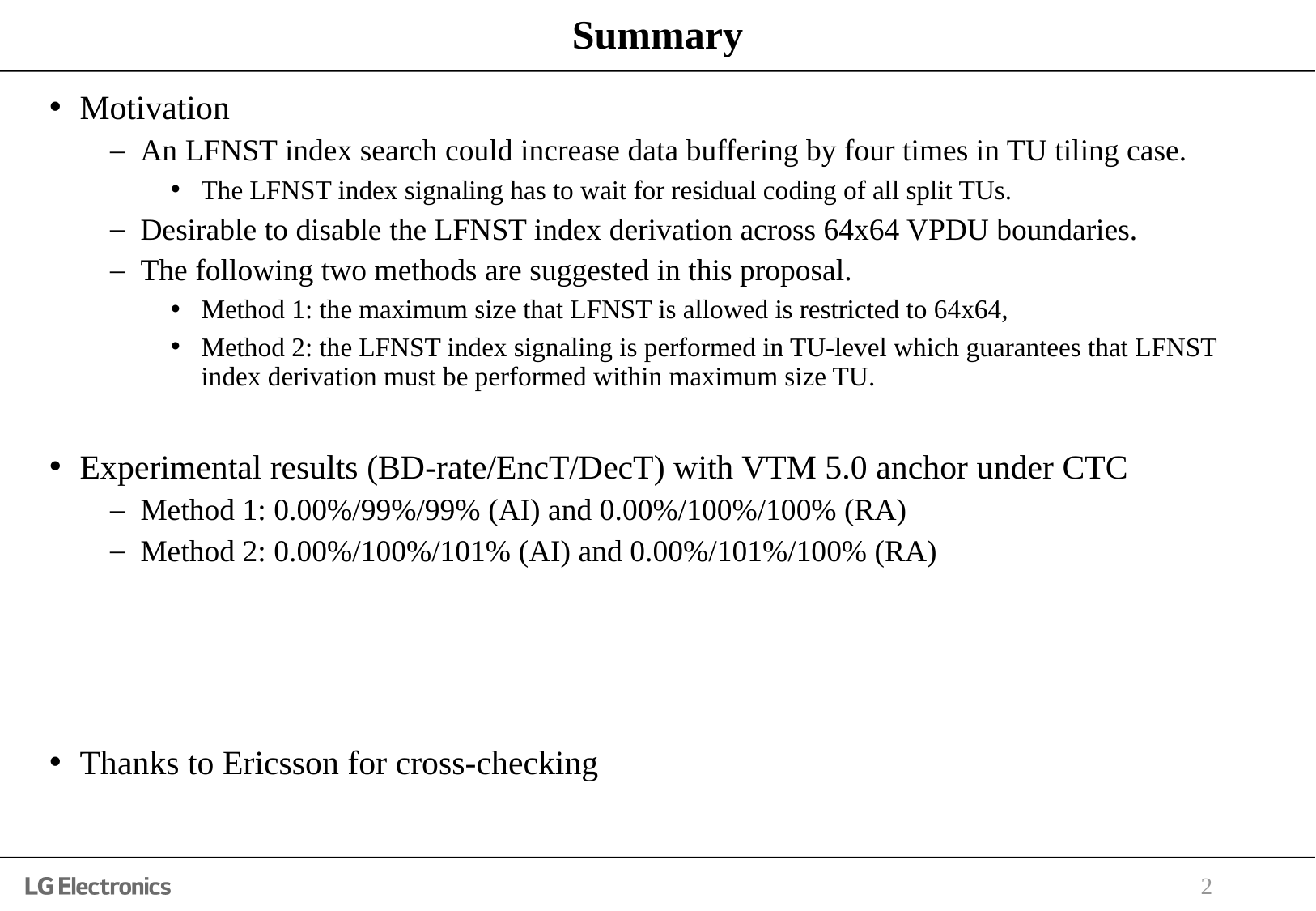

# Summary
Motivation
An LFNST index search could increase data buffering by four times in TU tiling case.
The LFNST index signaling has to wait for residual coding of all split TUs.
Desirable to disable the LFNST index derivation across 64x64 VPDU boundaries.
The following two methods are suggested in this proposal.
Method 1: the maximum size that LFNST is allowed is restricted to 64x64,
Method 2: the LFNST index signaling is performed in TU-level which guarantees that LFNST index derivation must be performed within maximum size TU.

Experimental results (BD-rate/EncT/DecT) with VTM 5.0 anchor under CTC
Method 1: 0.00%/99%/99% (AI) and 0.00%/100%/100% (RA)
Method 2: 0.00%/100%/101% (AI) and 0.00%/101%/100% (RA)

Thanks to Ericsson for cross-checking
2